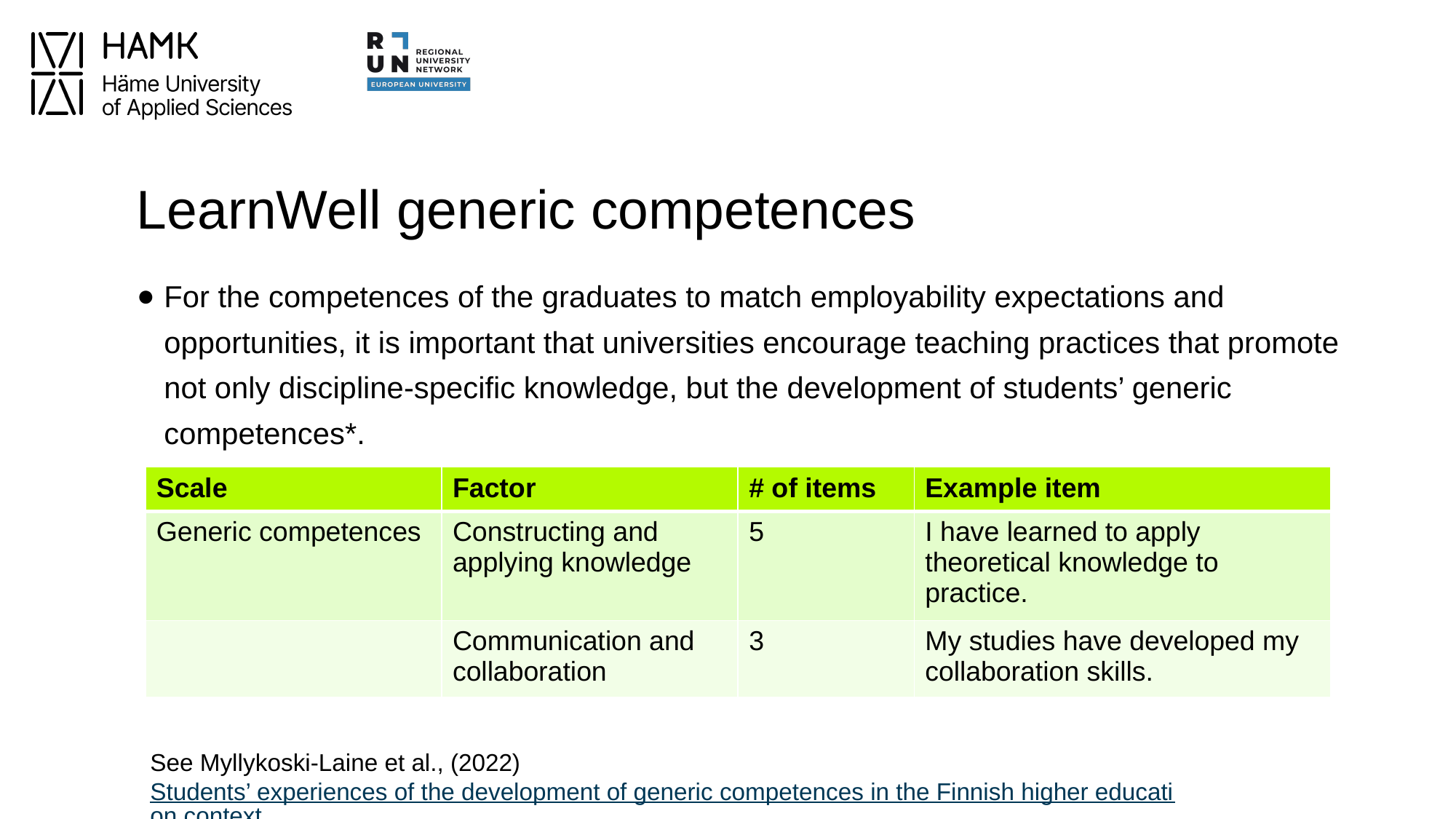

# LearnWell generic competences
For the competences of the graduates to match employability expectations and opportunities, it is important that universities encourage teaching practices that promote not only discipline-specific knowledge, but the development of students’ generic competences*.

| Scale | Factor | # of items | Example item |
| --- | --- | --- | --- |
| Generic competences | Constructing and applying knowledge | 5 | I have learned to apply theoretical knowledge to practice. |
|  | Communication and collaboration | 3 | My studies have developed my collaboration skills. |
See Myllykoski-Laine et al., (2022) Students’ experiences of the development of generic competences in the Finnish higher education context